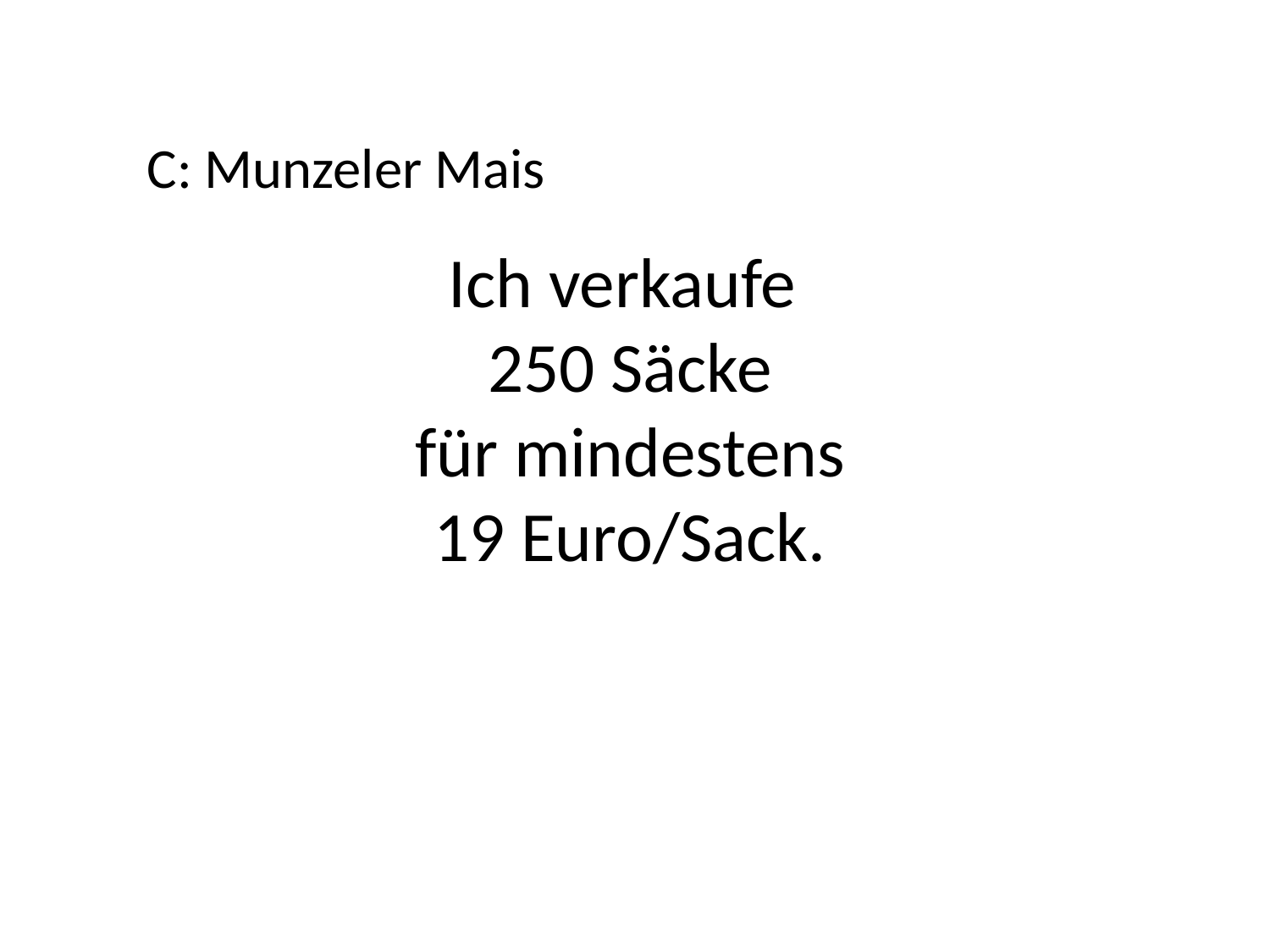

C: Munzeler Mais

Ich verkaufe
250 Säcke
für mindestens
19 Euro/Sack.